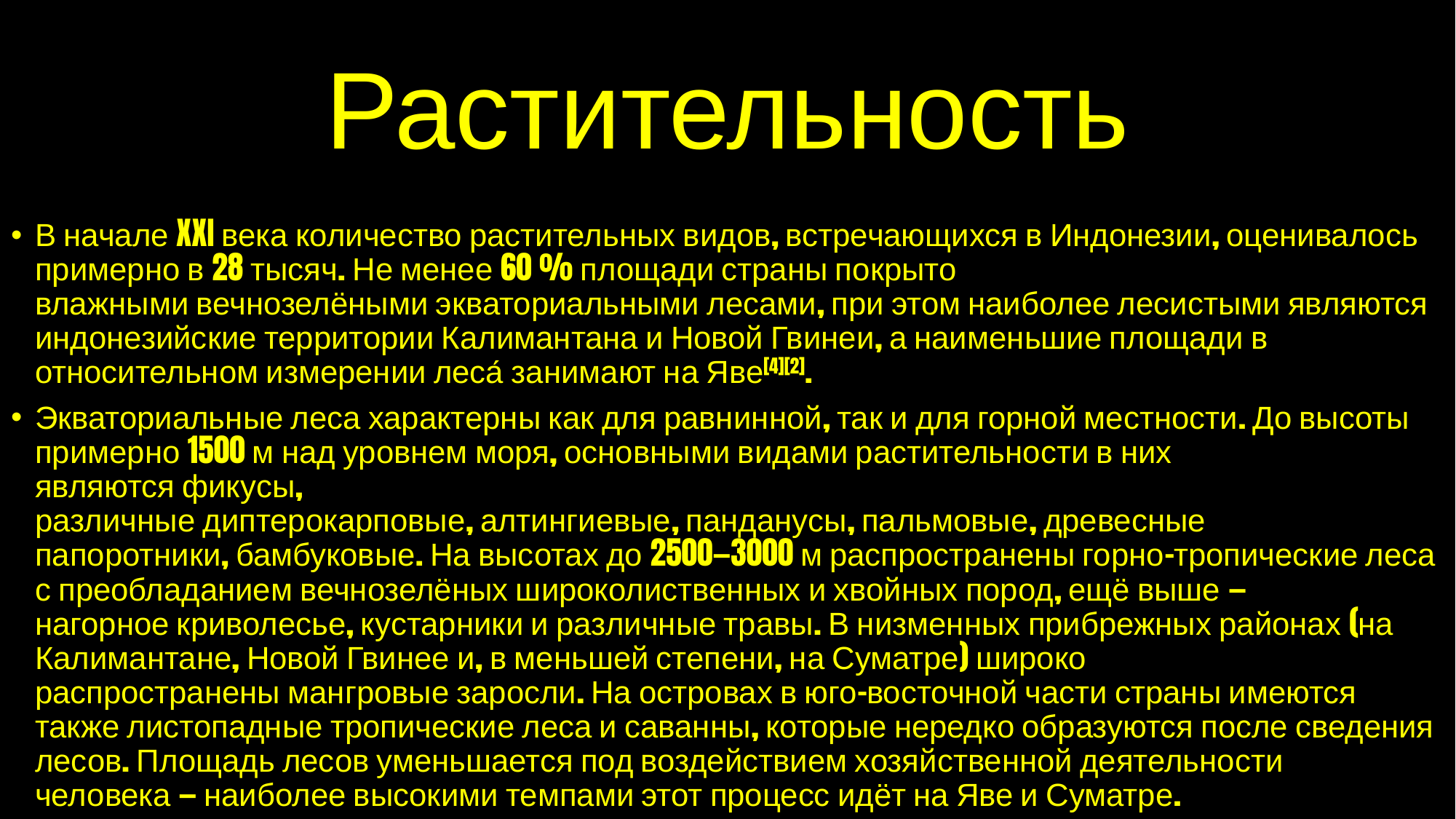

# Растительность
В начале XXI века количество растительных видов, встречающихся в Индонезии, оценивалось примерно в 28 тысяч. Не менее 60 % площади страны покрыто влажными вечнозелёными экваториальными лесами, при этом наиболее лесистыми являются индонезийские территории Калимантана и Новой Гвинеи, а наименьшие площади в относительном измерении леса́ занимают на Яве[4][2].
Экваториальные леса характерны как для равнинной, так и для горной местности. До высоты примерно 1500 м над уровнем моря, основными видами растительности в них являются фикусы, различные диптерокарповые, алтингиевые, панданусы, пальмовые, древесные папоротники, бамбуковые. На высотах до 2500—3000 м распространены горно-тропические леса с преобладанием вечнозелёных широколиственных и хвойных пород, ещё выше — нагорное криволесье, кустарники и различные травы. В низменных прибрежных районах (на Калимантане, Новой Гвинее и, в меньшей степени, на Суматре) широко распространены мангровые заросли. На островах в юго-восточной части страны имеются также листопадные тропические леса и саванны, которые нередко образуются после сведения лесов. Площадь лесов уменьшается под воздействием хозяйственной деятельности человека — наиболее высокими темпами этот процесс идёт на Яве и Суматре.